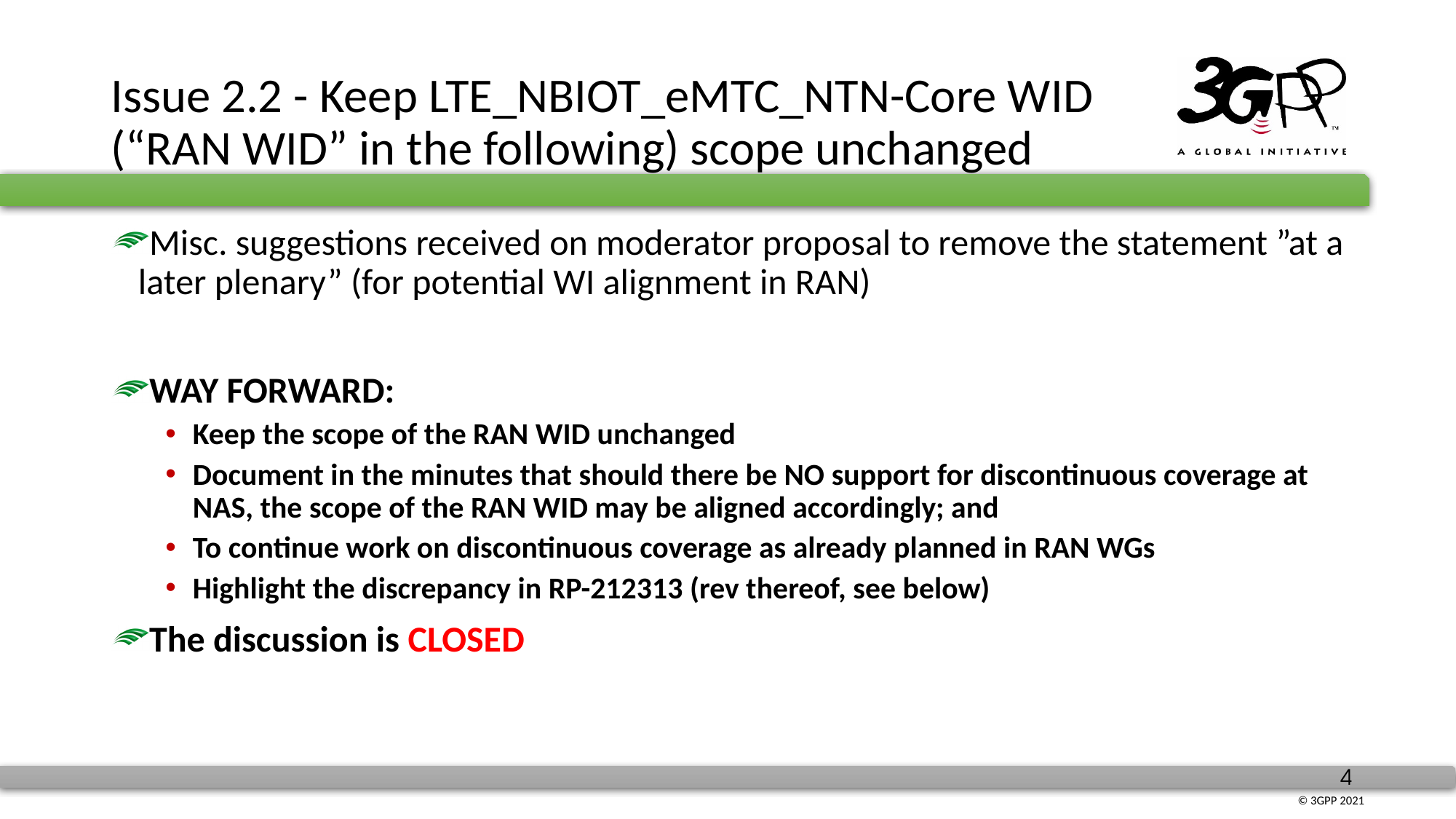

# Issue 2.2 - Keep LTE_NBIOT_eMTC_NTN-Core WID (“RAN WID” in the following) scope unchanged
Misc. suggestions received on moderator proposal to remove the statement ”at a later plenary” (for potential WI alignment in RAN)

WAY FORWARD:
Keep the scope of the RAN WID unchanged
Document in the minutes that should there be NO support for discontinuous coverage at NAS, the scope of the RAN WID may be aligned accordingly; and
To continue work on discontinuous coverage as already planned in RAN WGs
Highlight the discrepancy in RP-212313 (rev thereof, see below)
The discussion is CLOSED